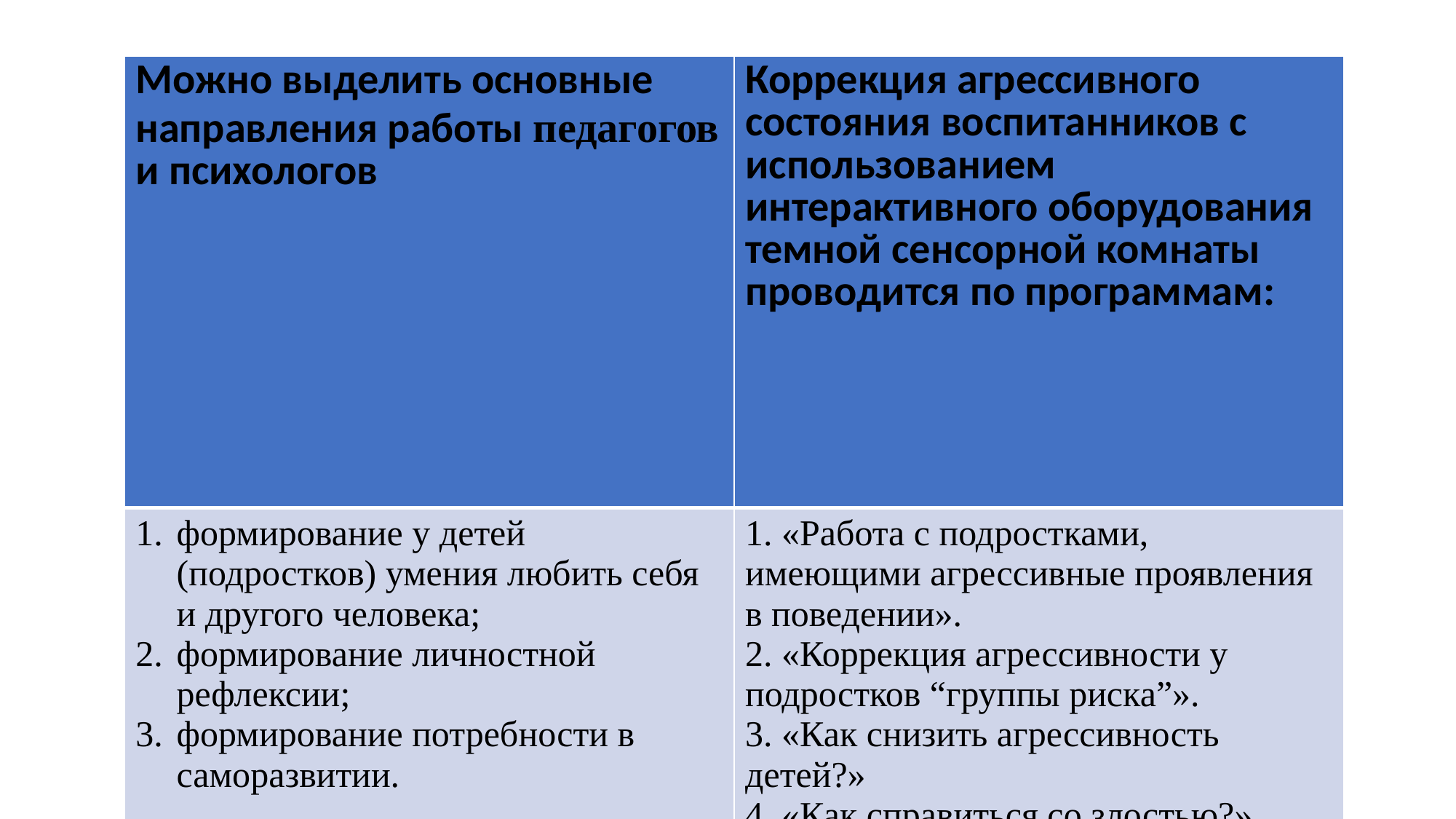

| Можно выделить основные направления работы педагогов и психологов | Коррекция агрессивного состояния воспитанников с использованием интерактивного оборудования темной сенсорной комнаты проводится по программам: |
| --- | --- |
| формирование у детей (подростков) умения любить себя и другого человека; формирование личностной рефлексии; формирование потребности в саморазвитии. | 1. «Работа с подростками, имеющими агрессивные проявления в поведении». 2. «Коррекция агрессивности у подростков “группы риска”». 3. «Как снизить агрессивность детей?» 4. «Как справиться со злостью?» |